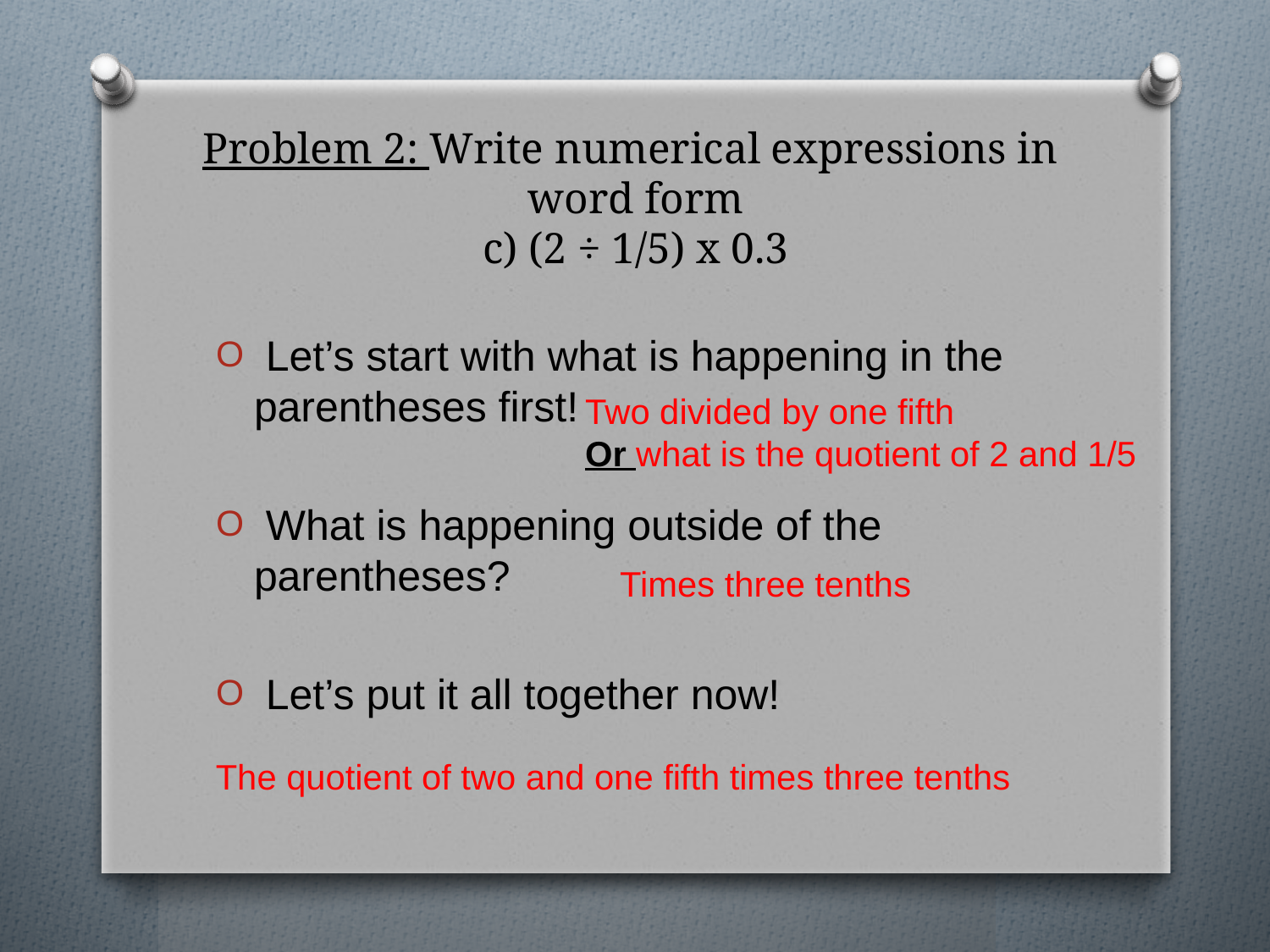

# Problem 2: Write numerical expressions in word form c) (2 ÷ 1/5) x 0.3
 Let’s start with what is happening in the parentheses first!

 What is happening outside of the parentheses?

 Let’s put it all together now!
Two divided by one fifth
Or what is the quotient of 2 and 1/5
Times three tenths
The quotient of two and one fifth times three tenths